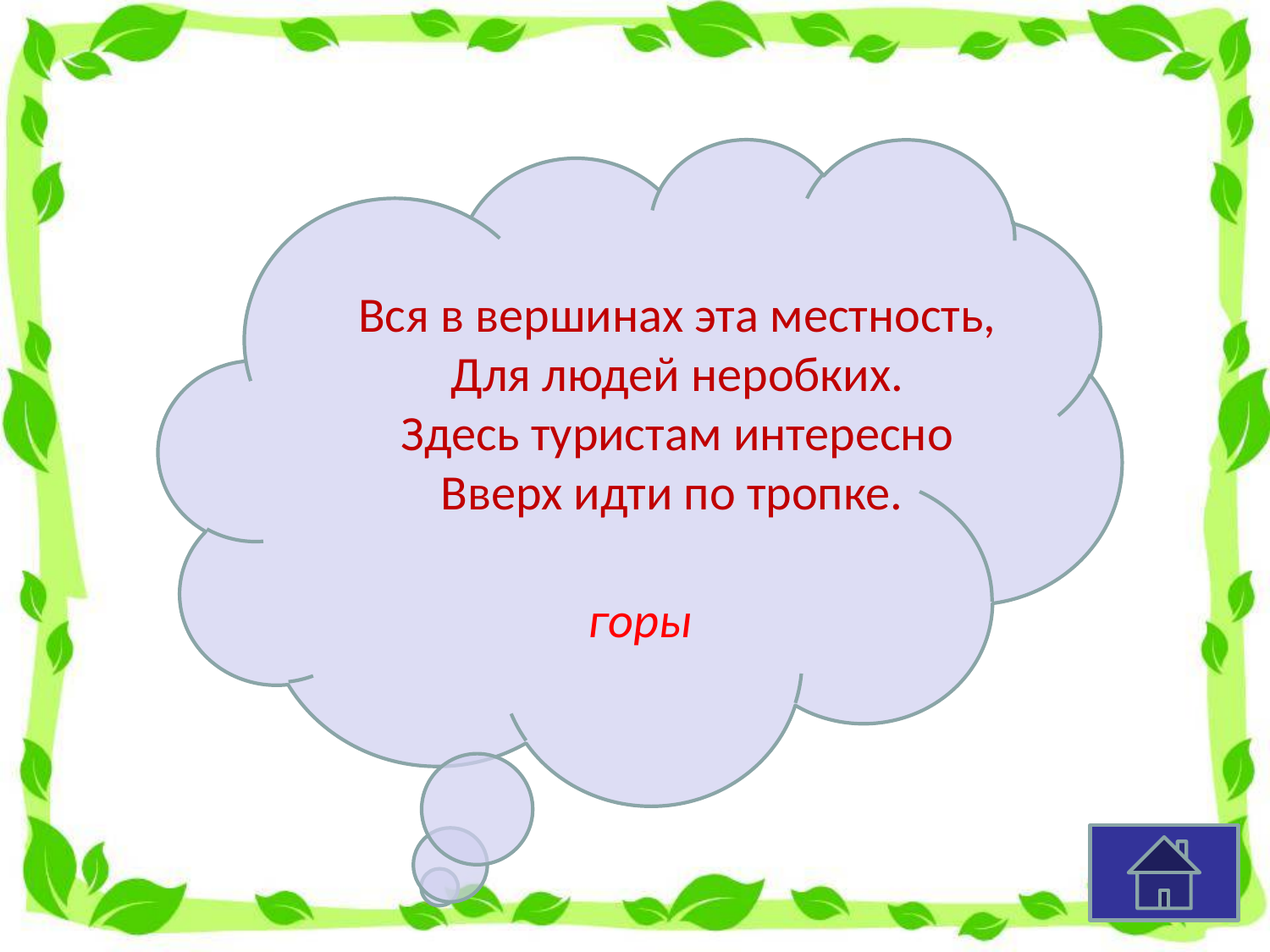

Вся в вершинах эта местность,
Для людей неробких.
Здесь туристам интересно
Вверх идти по тропке.
горы